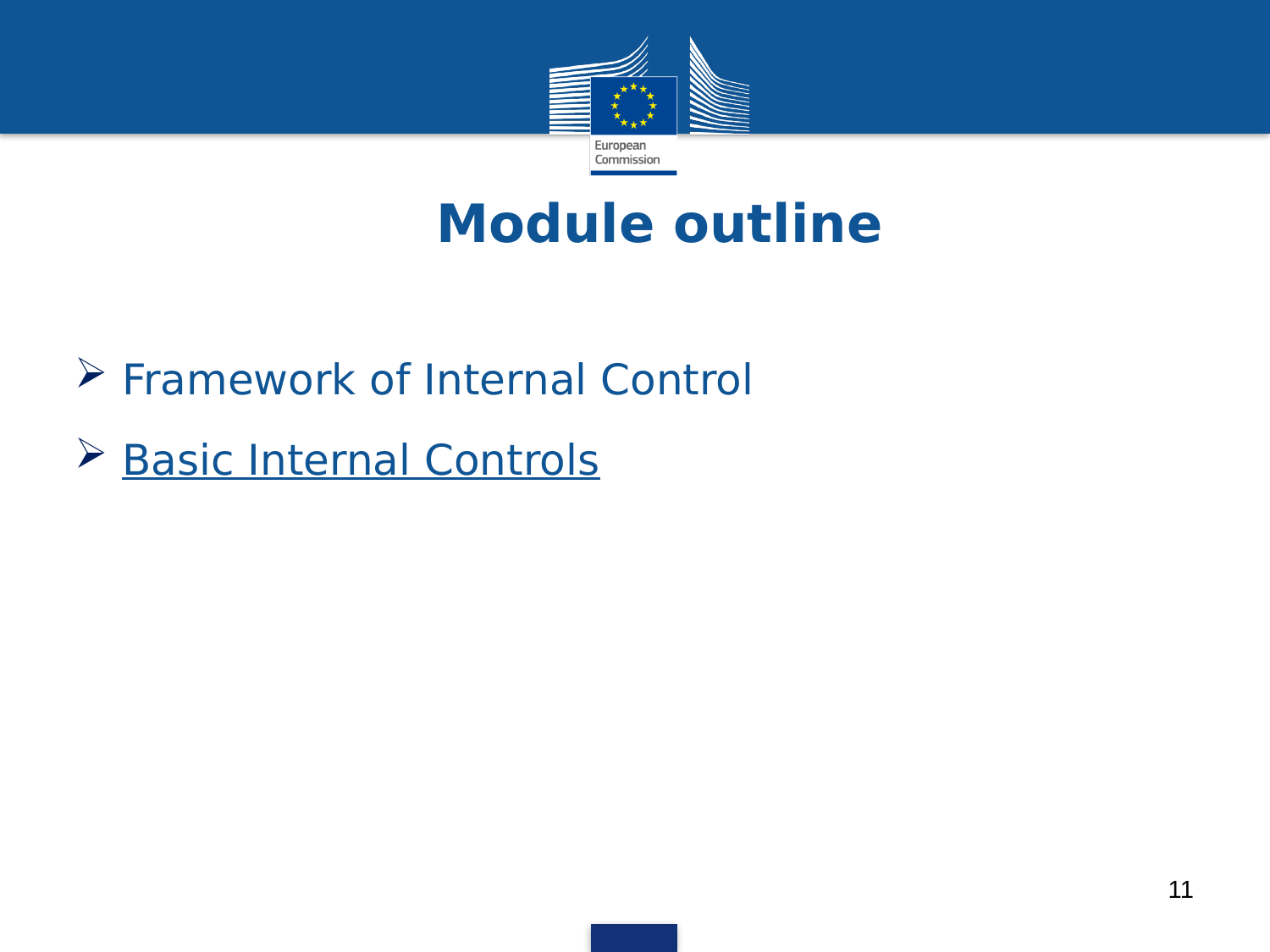

# Module outline
Framework of Internal Control
Basic Internal Controls
11